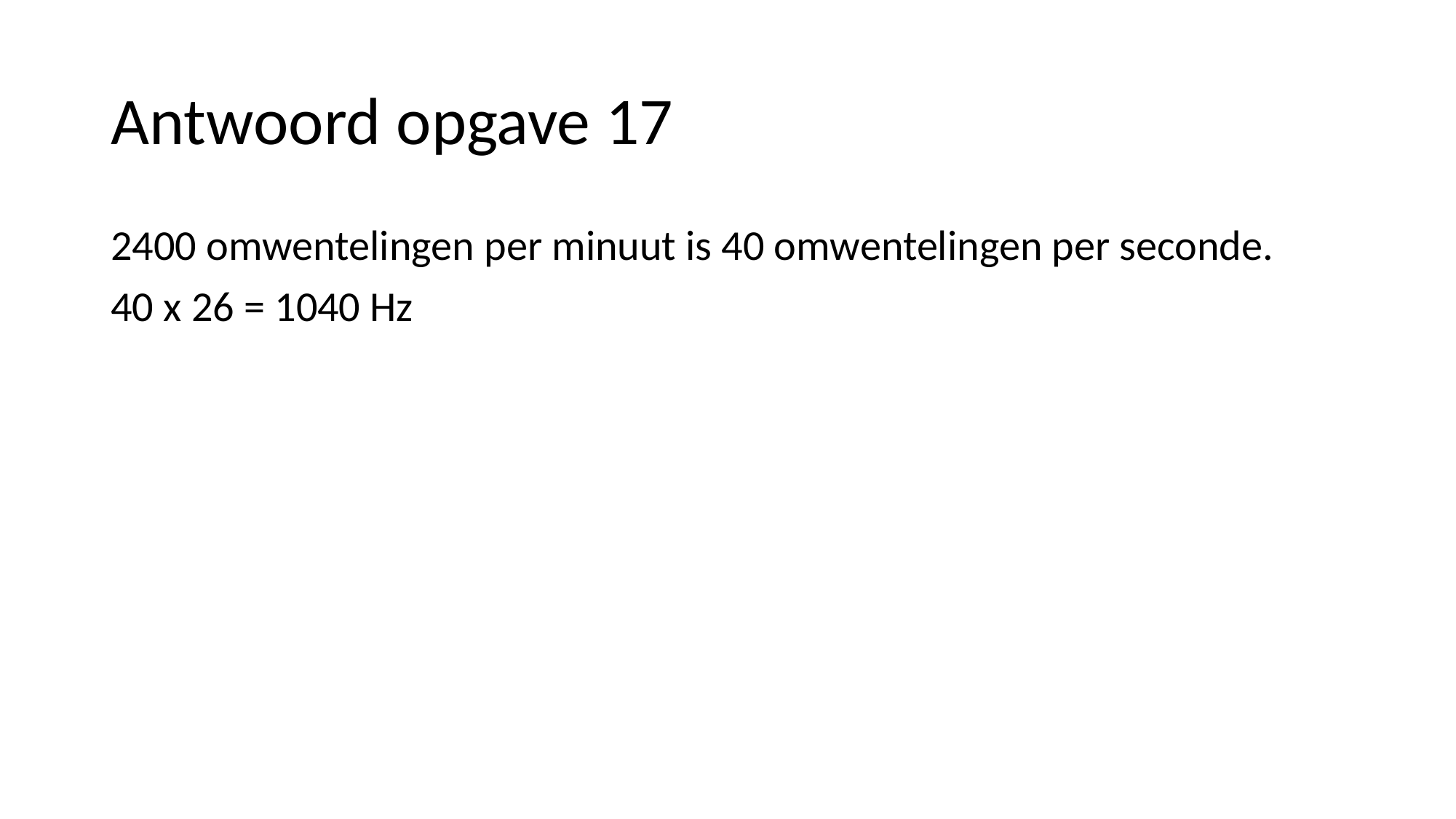

# Antwoord opgave 17
2400 omwentelingen per minuut is 40 omwentelingen per seconde.
40 x 26 = 1040 Hz